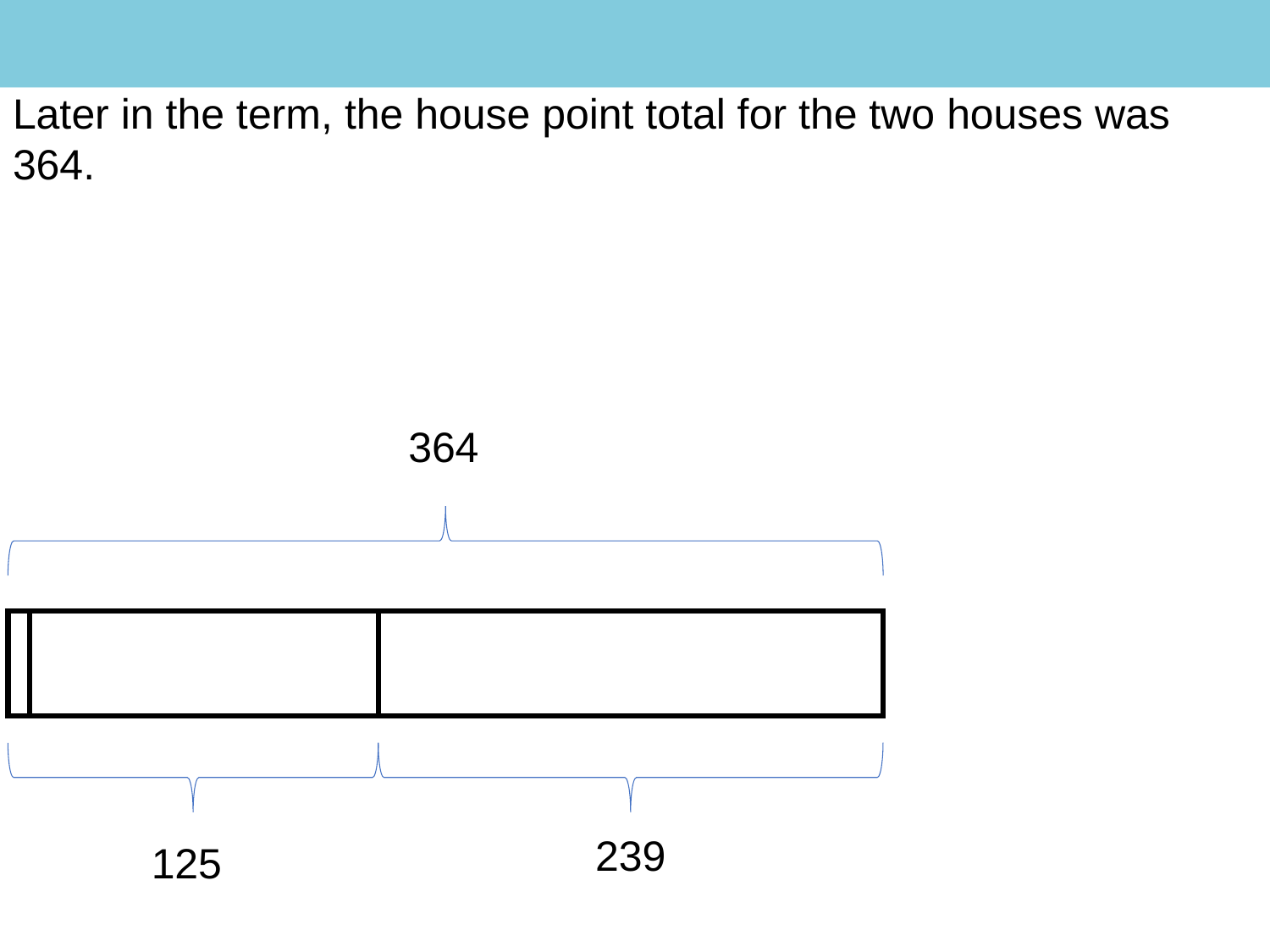

Later in the term, the house point total for the two houses was 364.  Hufflepuff had 125 points and Slytherin had 239 points.
4 points were deducted from Hufflepuff and so the total decreased by 4 points.  What happened to Slytherin’s points?

364

239
125